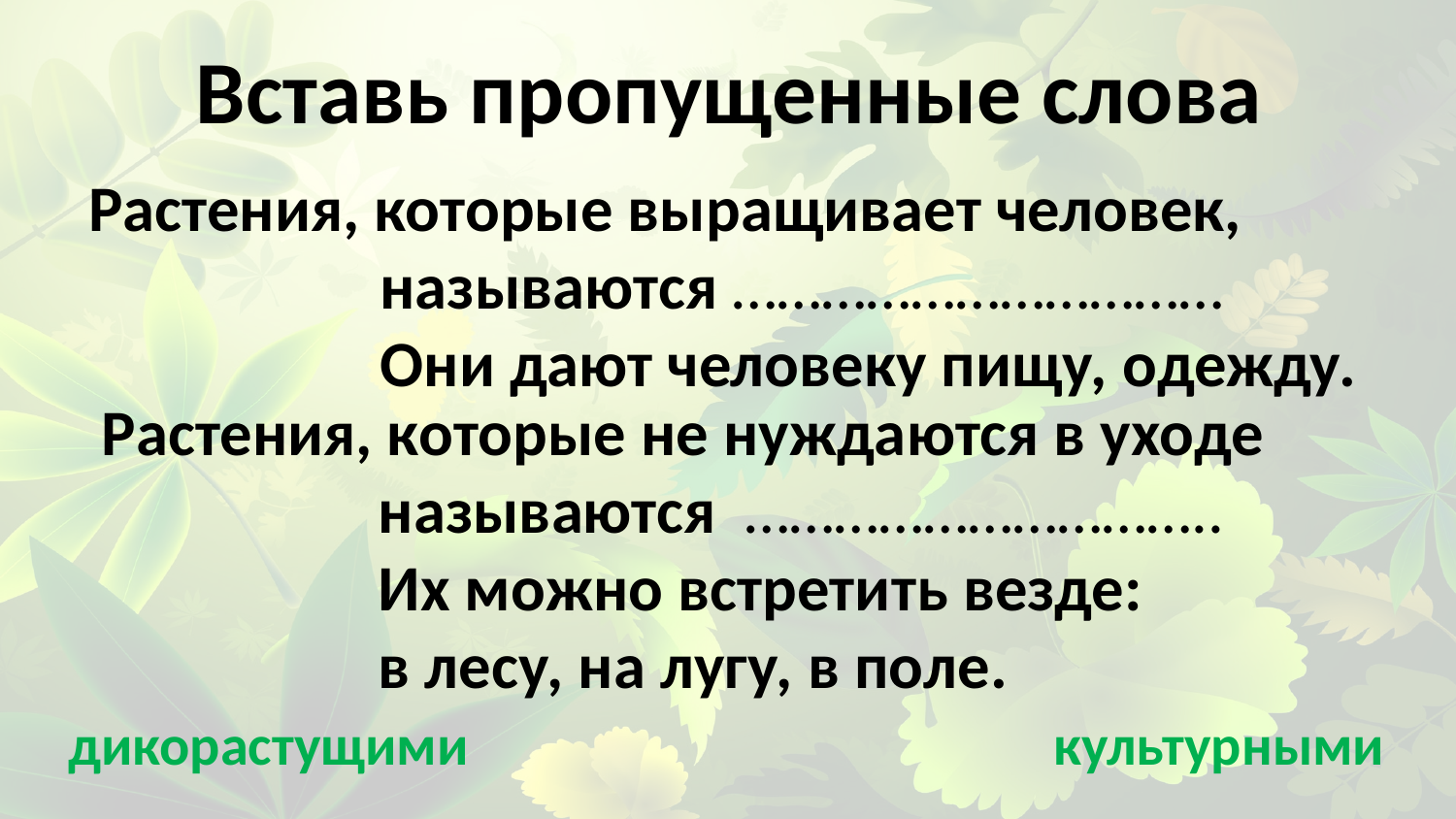

# Вставь пропущенные слова
Растения, которые выращивает человек,
                    называются ……………………………
                    Они дают человеку пищу, одежду.
      Растения, которые не нуждаются в уходе
                         называются  …………………………..
                         Их можно встретить везде:
                         в лесу, на лугу, в поле.
дикорастущими
культурными